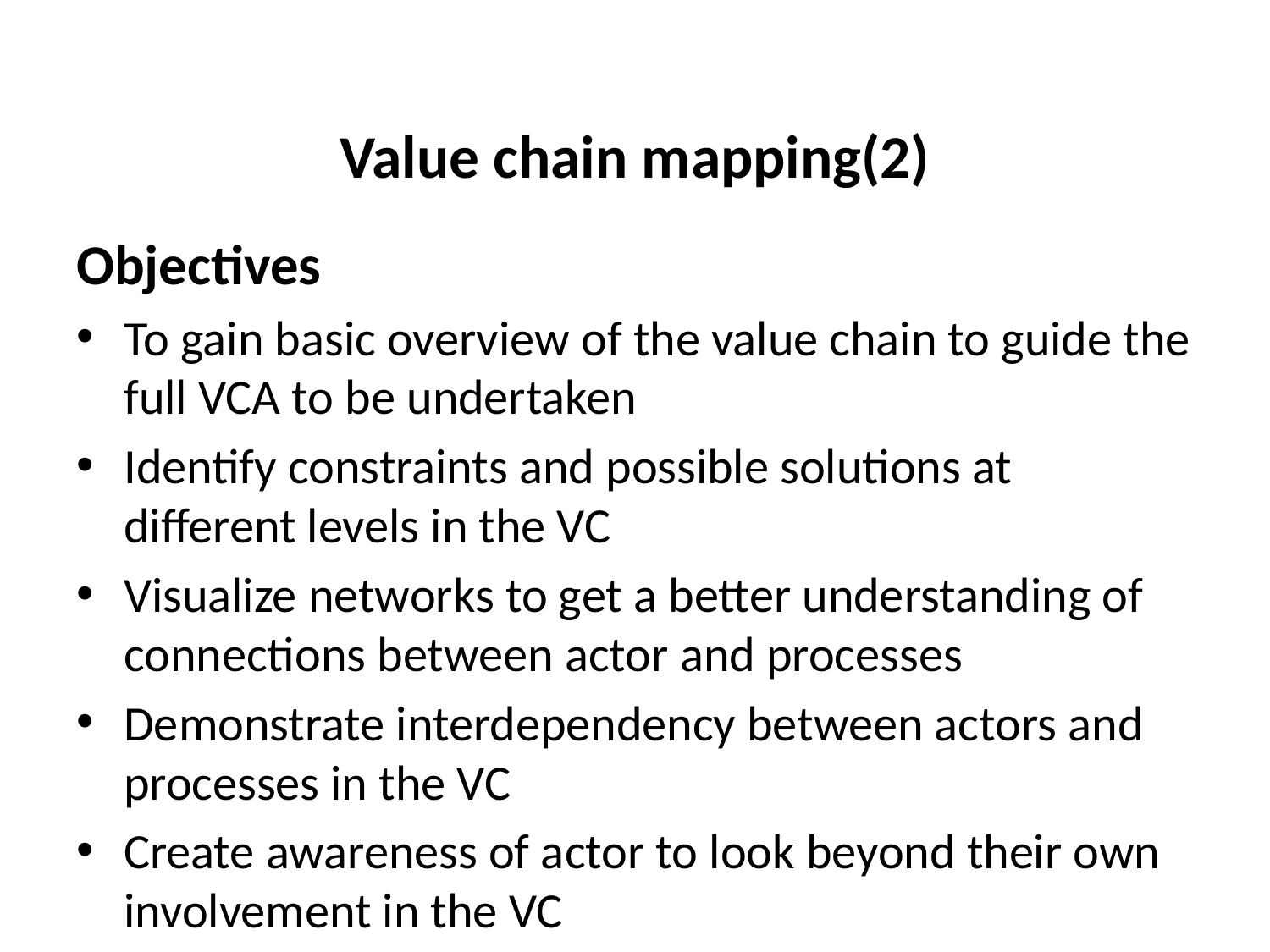

# Value chain mapping(2)
Objectives
To gain basic overview of the value chain to guide the full VCA to be undertaken
Identify constraints and possible solutions at different levels in the VC
Visualize networks to get a better understanding of connections between actor and processes
Demonstrate interdependency between actors and processes in the VC
Create awareness of actor to look beyond their own involvement in the VC